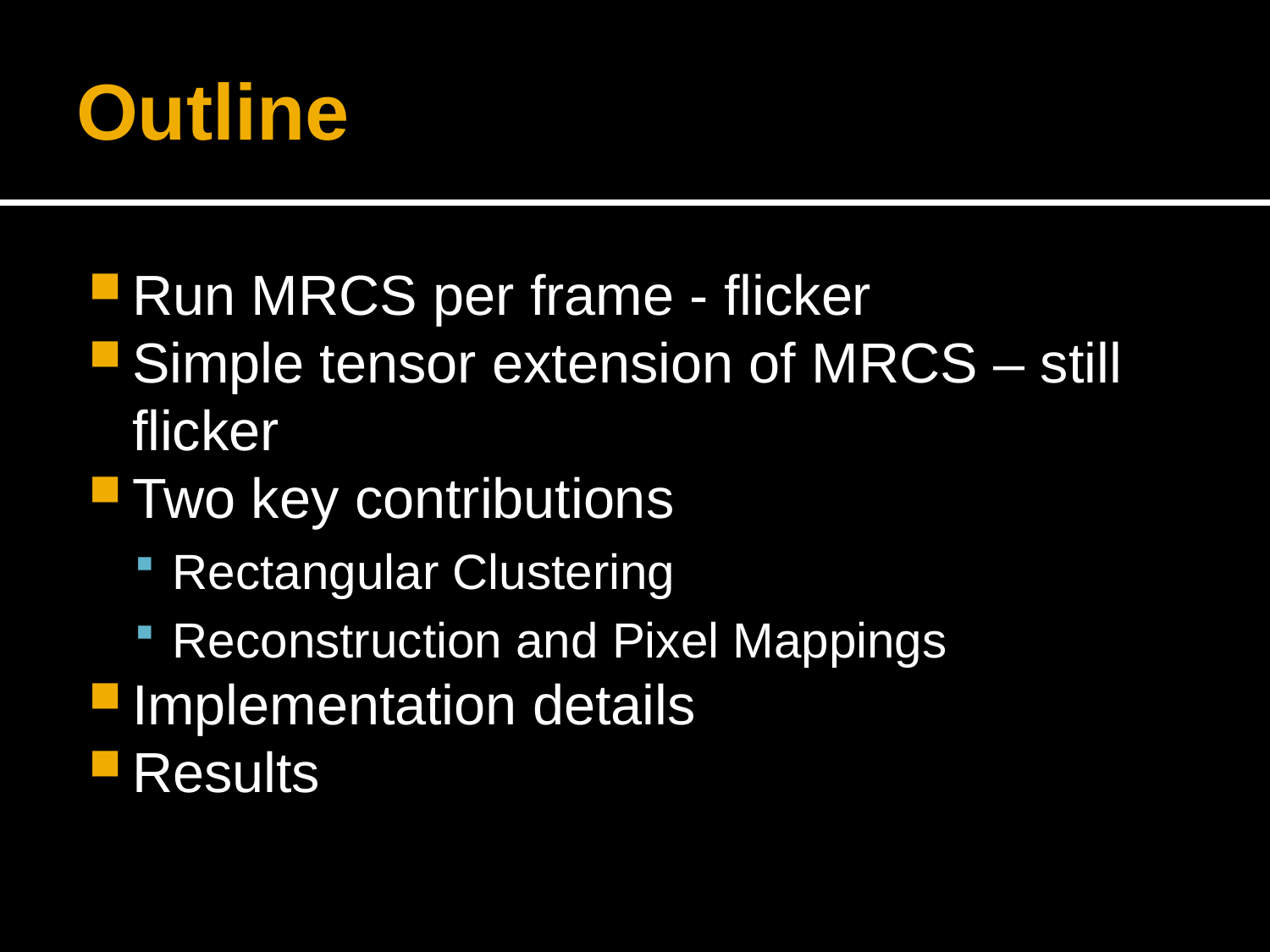

# Outline
Run MRCS per frame - flicker
Simple tensor extension of MRCS – still flicker
Two key contributions
Rectangular Clustering
Reconstruction and Pixel Mappings
Implementation details
Results